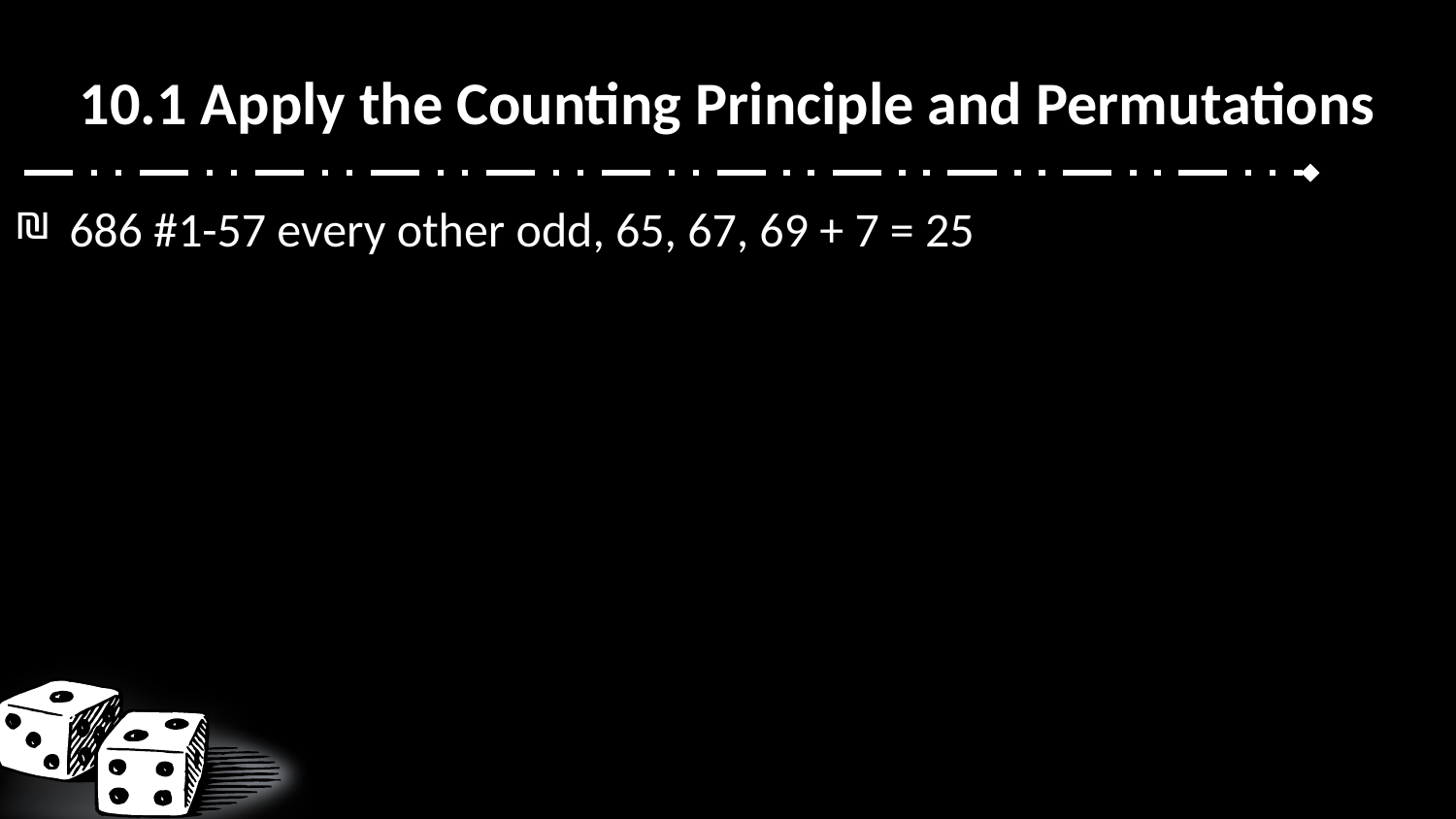

# 10.1 Apply the Counting Principle and Permutations
686 #1-57 every other odd, 65, 67, 69 + 7 = 25